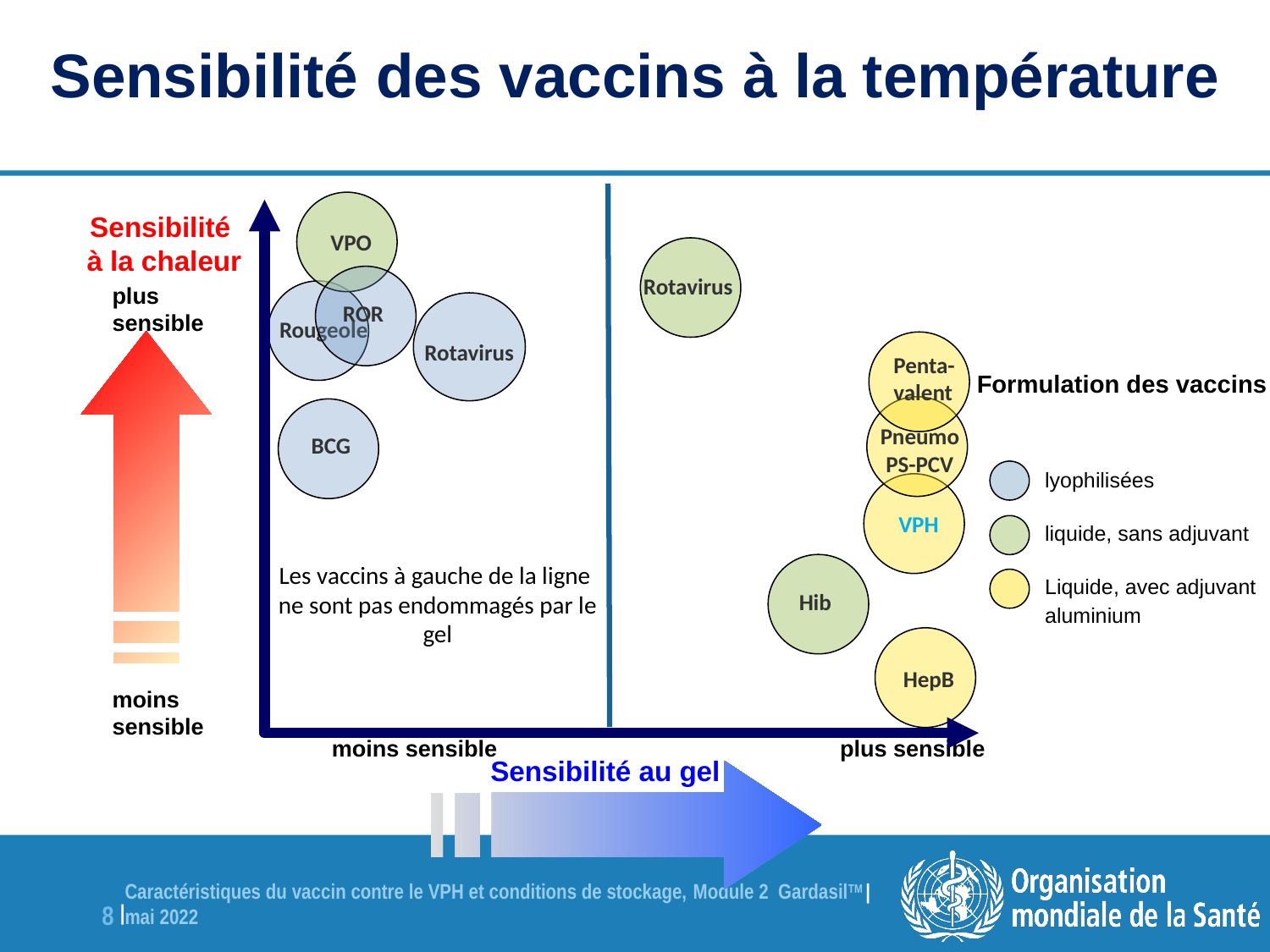

Sensibilité des vaccins à la température

VPO

Sensibilité
à la chaleur

Rotavirus

ROR
plus sensible

Rougeole

Penta-
valent

Formulation des vaccins
lyophilisées

liquide, sans adjuvant

Liquide, avec adjuvant
aluminium

Pneumo
PS-PCV

BCG

VPH

Hib
Les vaccins à gauche de la ligne
ne sont pas endommagés par le gel

HepB

moins sensible
moins sensible
plus sensible
Sensibilité au gel

Rotavirus